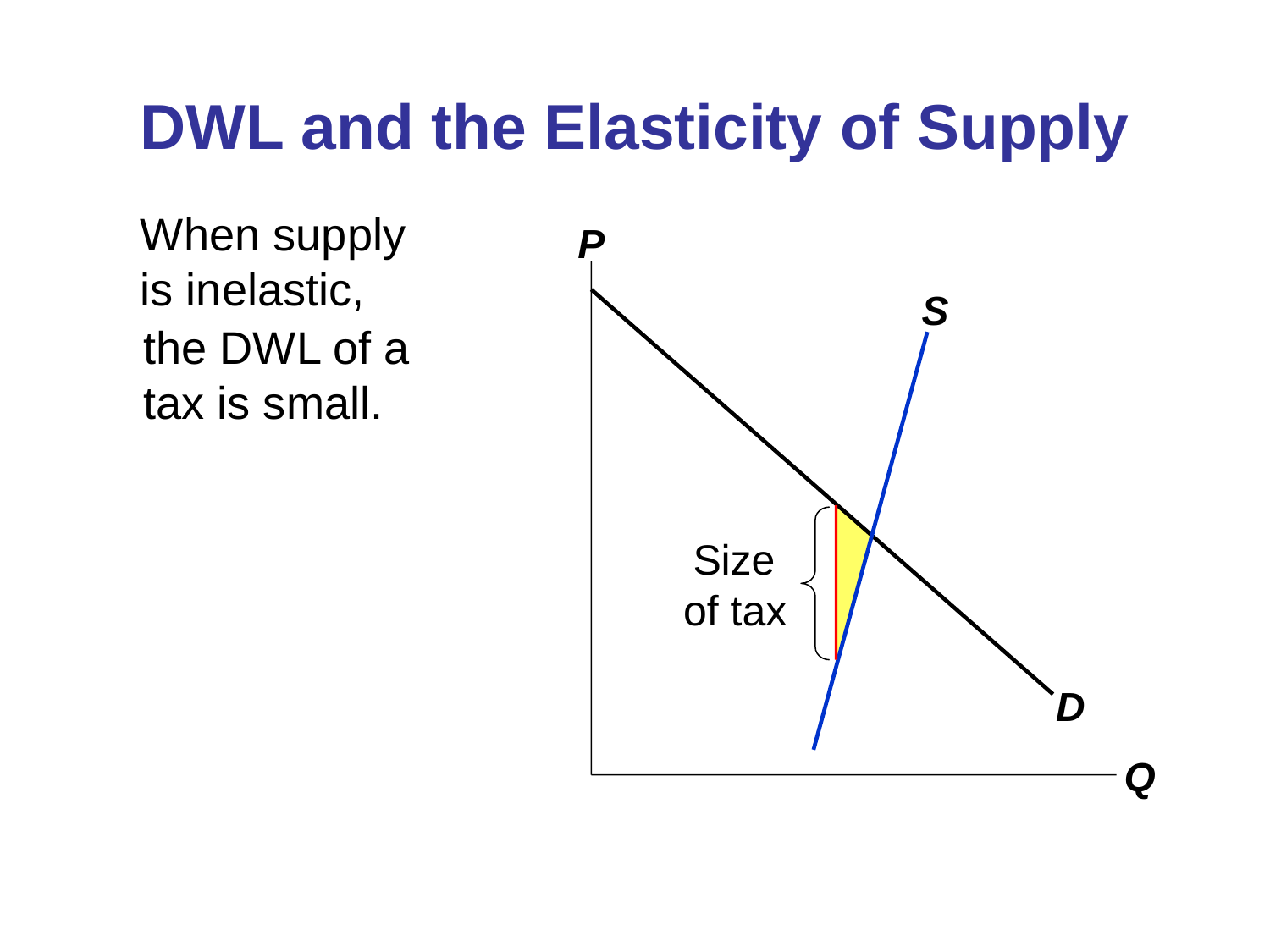

# DWL and the Elasticity of Supply
When supply
is inelastic,
P

Q
S

D
the DWL of a tax is small.

Size
of tax